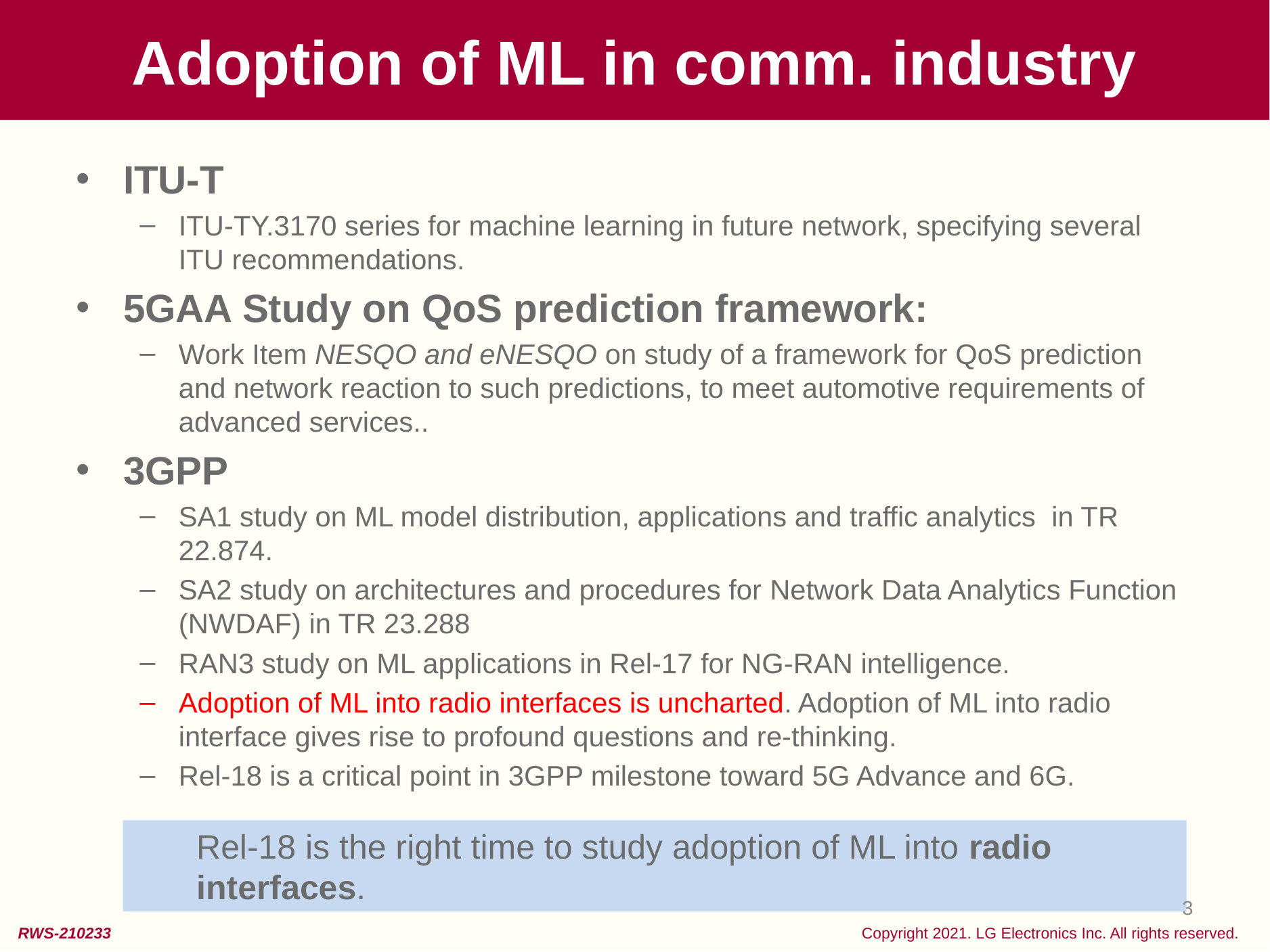

# Adoption of ML in comm. industry
ITU-T
ITU-TY.3170 series for machine learning in future network, specifying several ITU recommendations.
5GAA Study on QoS prediction framework:
Work Item NESQO and eNESQO on study of a framework for QoS prediction and network reaction to such predictions, to meet automotive requirements of advanced services..
3GPP
SA1 study on ML model distribution, applications and traffic analytics  in TR 22.874.
SA2 study on architectures and procedures for Network Data Analytics Function (NWDAF) in TR 23.288
RAN3 study on ML applications in Rel-17 for NG-RAN intelligence.
Adoption of ML into radio interfaces is uncharted. Adoption of ML into radio interface gives rise to profound questions and re-thinking.
Rel-18 is a critical point in 3GPP milestone toward 5G Advance and 6G.

Rel-18 is the right time to study adoption of ML into radio interfaces.
3